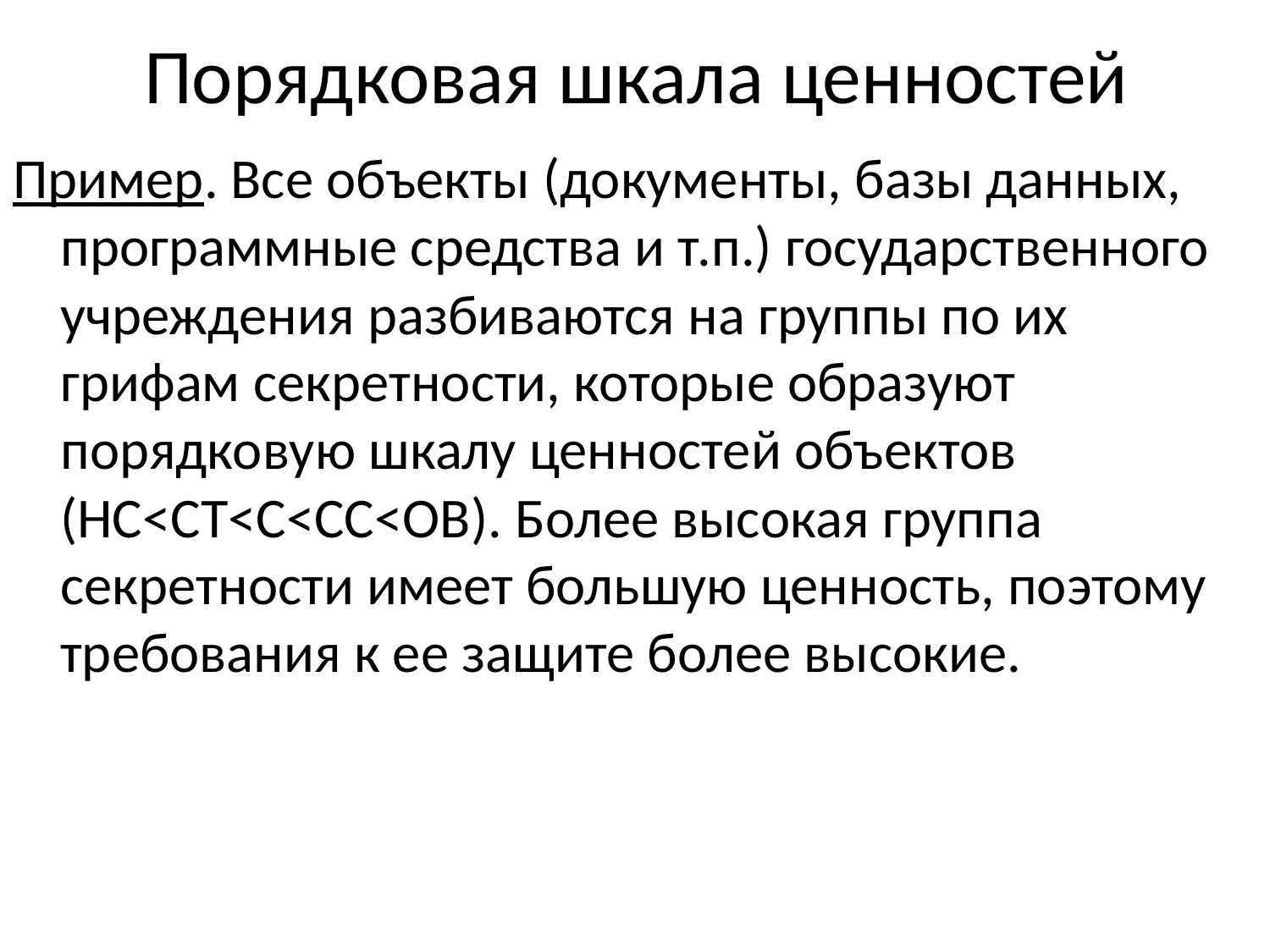

# Порядковая шкала ценностей
Пример. Все объекты (документы, базы данных, программные средства и т.п.) государственного учреждения разбиваются на группы по их грифам секретности, которые образуют порядковую шкалу ценностей объектов (НС<СТ<С<СС<ОВ). Более высокая группа секретности имеет большую ценность, поэтому требования к ее защите более высокие.